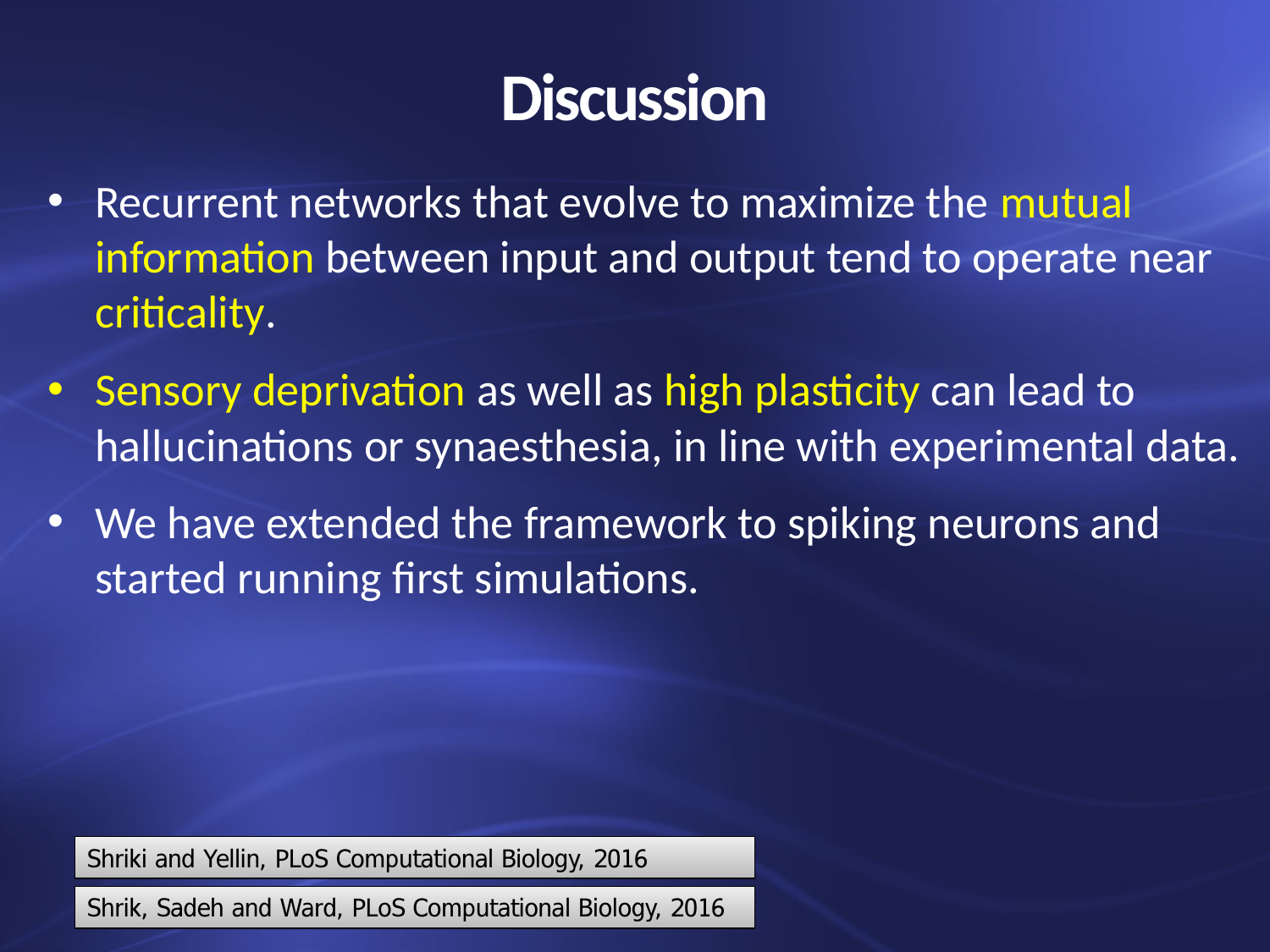

# Discussion
Recurrent networks that evolve to maximize the mutual information between input and output tend to operate near criticality.
Sensory deprivation as well as high plasticity can lead to hallucinations or synaesthesia, in line with experimental data.
We have extended the framework to spiking neurons and started running first simulations.
Shriki and Yellin, PLoS Computational Biology, 2016
Shrik, Sadeh and Ward, PLoS Computational Biology, 2016